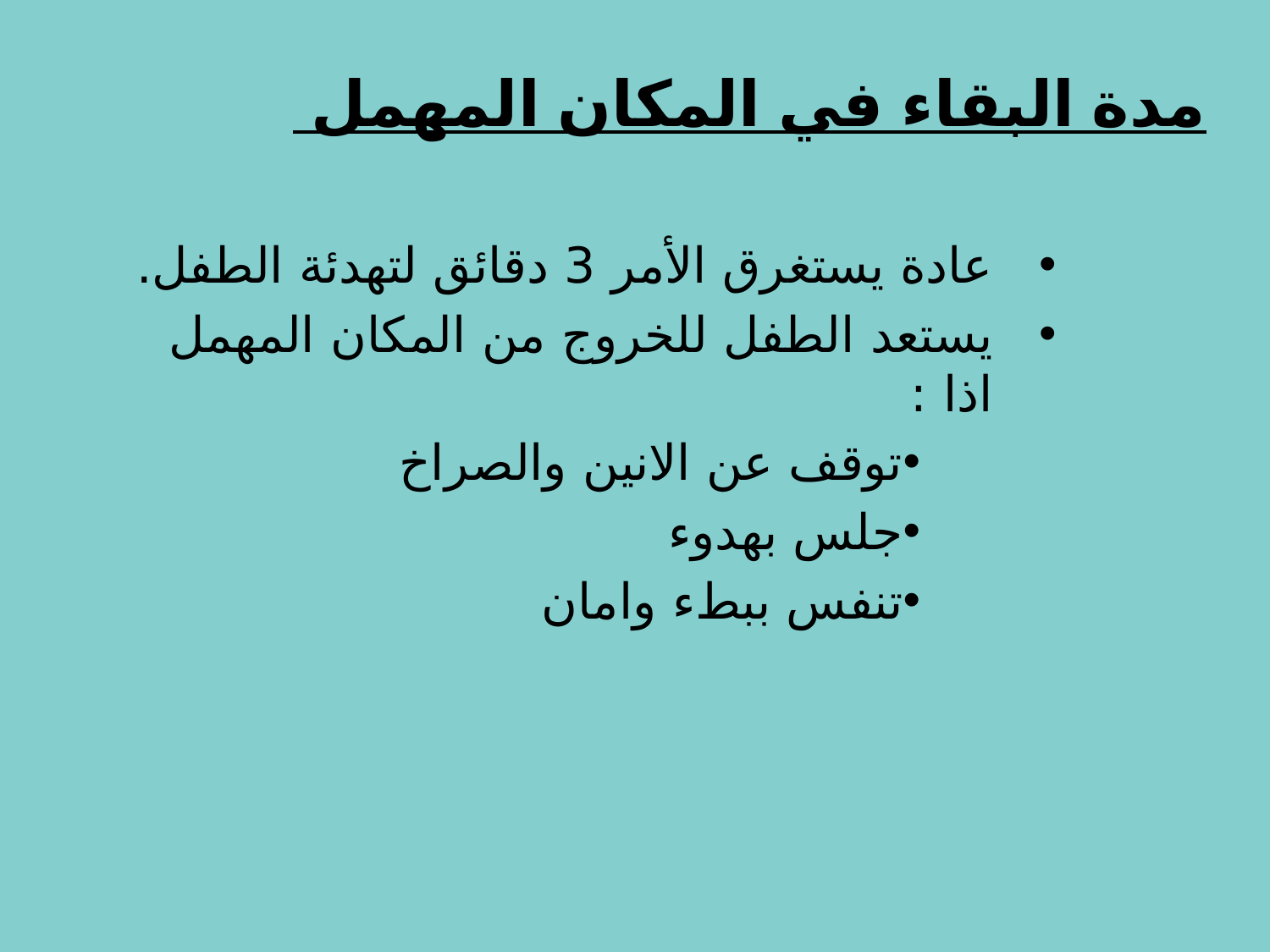

# مدة البقاء في المكان المهمل
عادة يستغرق الأمر 3 دقائق لتهدئة الطفل.
يستعد الطفل للخروج من المكان المهمل اذا :
توقف عن الانين والصراخ
جلس بهدوء
تنفس ببطء وامان